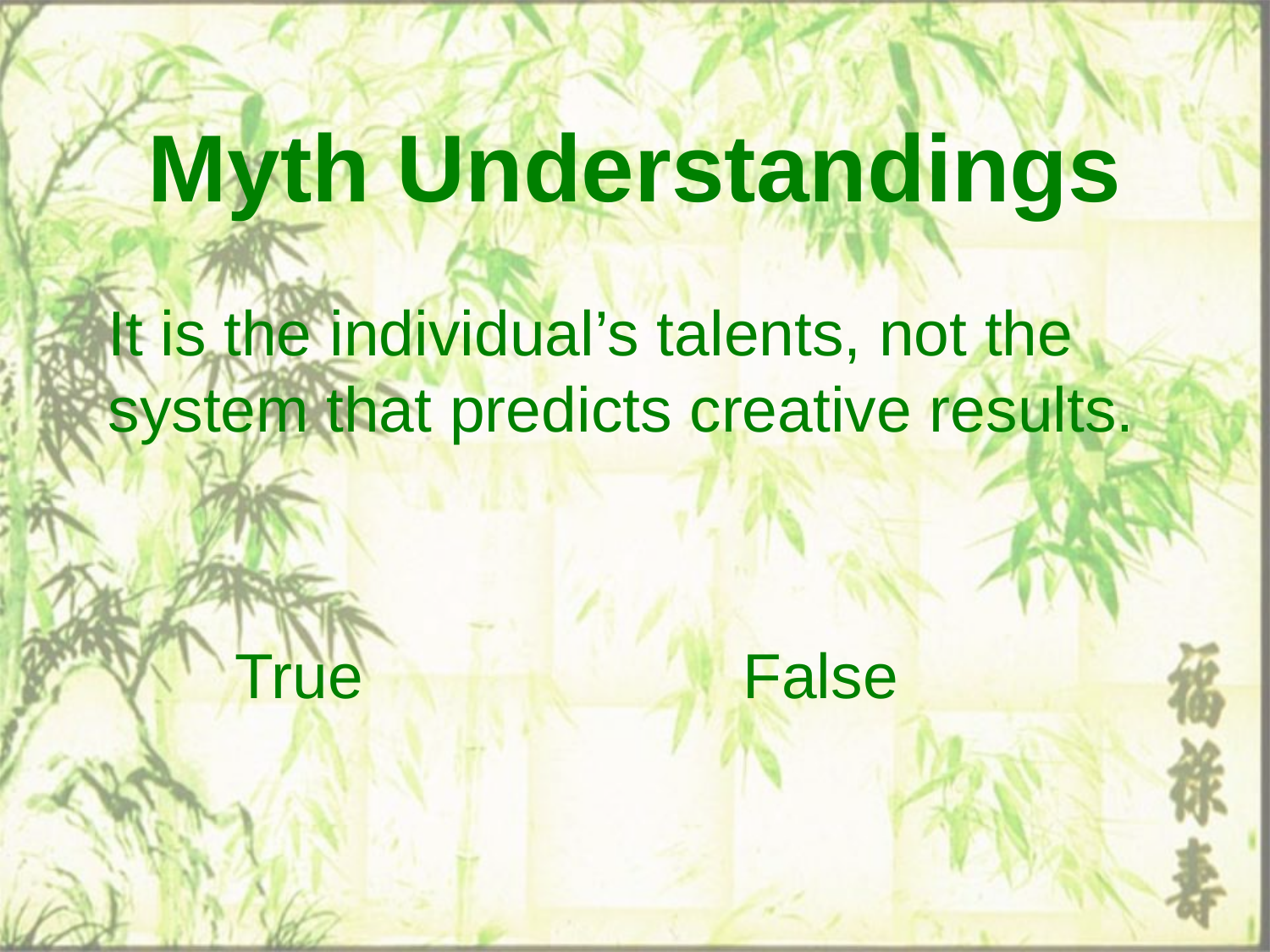

# Myth Understandings
It is the individual’s talents, not the system that predicts creative results.

	True			False